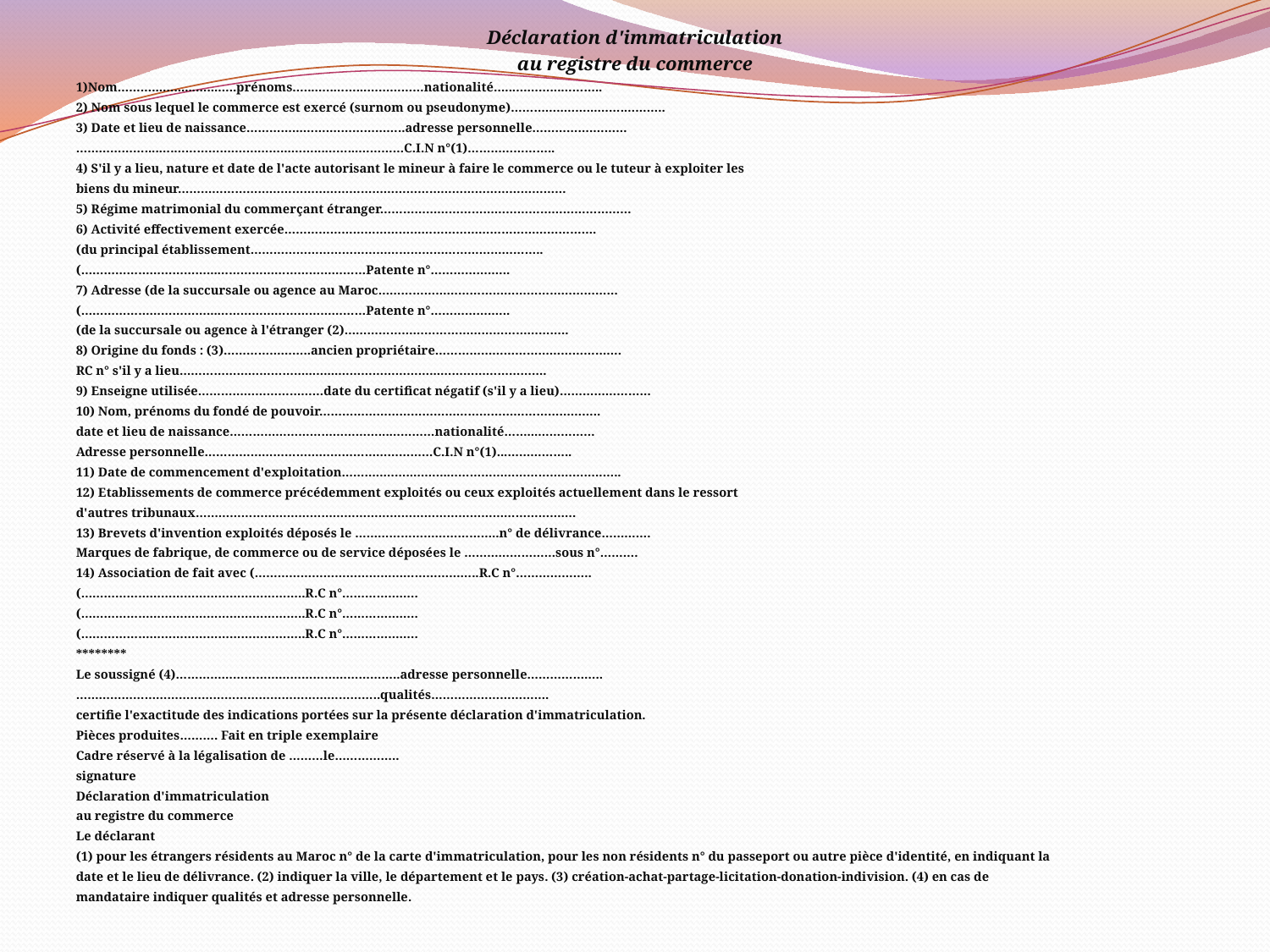

#
Déclaration d'immatriculation
au registre du commerce
1)Nom………...…......…...…..prénoms…...…..……...……………nationalité…...………...………..
2) Nom sous lequel le commerce est exercé (surnom ou pseudonyme)…………..……...…….………..
3) Date et lieu de naissance…………...…….………………..adresse personnelle…………….………
………………....….…………….…………...……...……...…………C.I.N n°(1)…………………..
4) S'il y a lieu, nature et date de l'acte autorisant le mineur à faire le commerce ou le tuteur à exploiter les
biens du mineur…………………………………………………………………………………………
5) Régime matrimonial du commerçant étranger…………………………………………………………
6) Activité effectivement exercée……………………………………………………………………….
(du principal établissement…………………………………………………………………..
(……………………………...…………………………………Patente n°…………….…..
7) Adresse (de la succursale ou agence au Maroc………………………………………………………
(……………………………...…………………………………Patente n°…………….…..
(de la succursale ou agence à l'étranger (2)…………………………………………………..
8) Origine du fonds : (3)…………………..ancien propriétaire………………………………………….
RC n° s'il y a lieu……………………………...…...……………………...……………………….
9) Enseigne utilisée……………………………date du certificat négatif (s'il y a lieu)……………………
10) Nom, prénoms du fondé de pouvoir………………………………………………………………..
date et lieu de naissance…………………………………...…………nationalité……...……………
Adresse personnelle……………………………………………………C.I.N n°(1)...……………..
11) Date de commencement d'exploitation………..……..……...…………………………………..…..
12) Etablissements de commerce précédemment exploités ou ceux exploités actuellement dans le ressort
d'autres tribunaux……………………………………………………………………………………….
13) Brevets d'invention exploités déposés le ………………………………..n° de délivrance………….
Marques de fabrique, de commerce ou de service déposées le ……………………sous n°……….
14) Association de fait avec (…………………………………………………..R.C n°………………..
(…………………………………………………..R.C n°………………..
(…………………………………………………..R.C n°………………..
(…………………………………………………..R.C n°………………..
********
Le soussigné (4)…………………………………………………..adresse personnelle………………..
……………………………………………………………………..qualités………………………….
certifie l'exactitude des indications portées sur la présente déclaration d'immatriculation.
Pièces produites………. Fait en triple exemplaire
Cadre réservé à la légalisation de ………le……………..
signature
Déclaration d'immatriculation
au registre du commerce
Le déclarant
(1) pour les étrangers résidents au Maroc n° de la carte d'immatriculation, pour les non résidents n° du passeport ou autre pièce d'identité, en indiquant la
date et le lieu de délivrance. (2) indiquer la ville, le département et le pays. (3) création-achat-partage-licitation-donation-indivision. (4) en cas de
mandataire indiquer qualités et adresse personnelle.